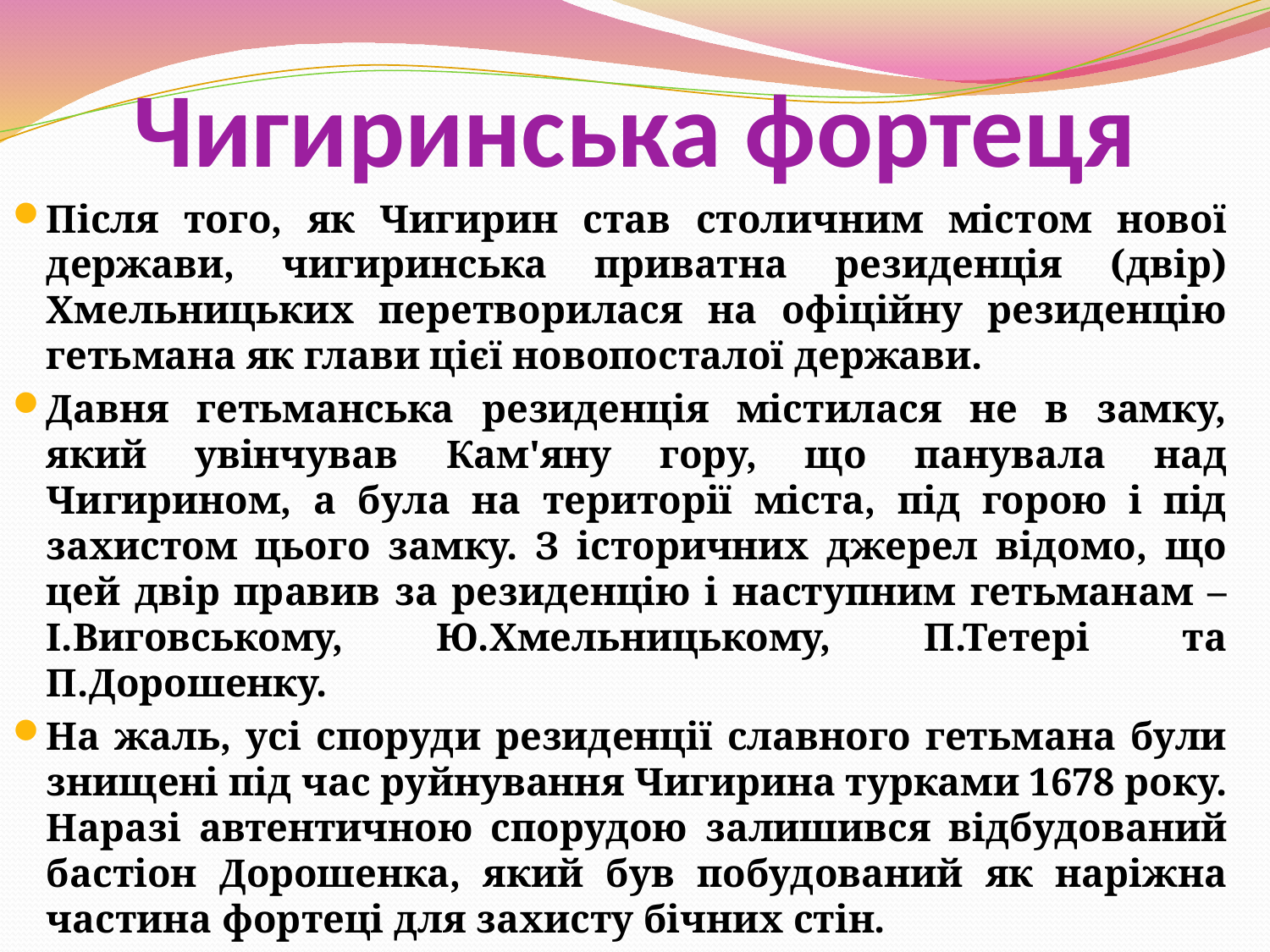

# Чигиринська фортеця
Після того, як Чигирин став столичним містом нової держави, чигиринська приватна резиденція (двір) Хмельницьких перетворилася на офіційну резиденцію гетьмана як глави цієї новопосталої держави.
Давня гетьманська резиденція містилася не в замку, який увінчував Кам'яну гору, що панувала над Чигирином, а була на території міста, під горою і під захистом цього замку. З історичних джерел відомо, що цей двір правив за резиденцію і наступним гетьманам – І.Виговському, Ю.Хмельницькому, П.Тетері та П.Дорошенку.
На жаль, усі споруди резиденції славного гетьмана були знищені під час руйнування Чигирина турками 1678 року. Наразі автентичною спорудою залишився відбудований бастіон Дорошенка, який був побудований як наріжна частина фортеці для захисту бічних стін.